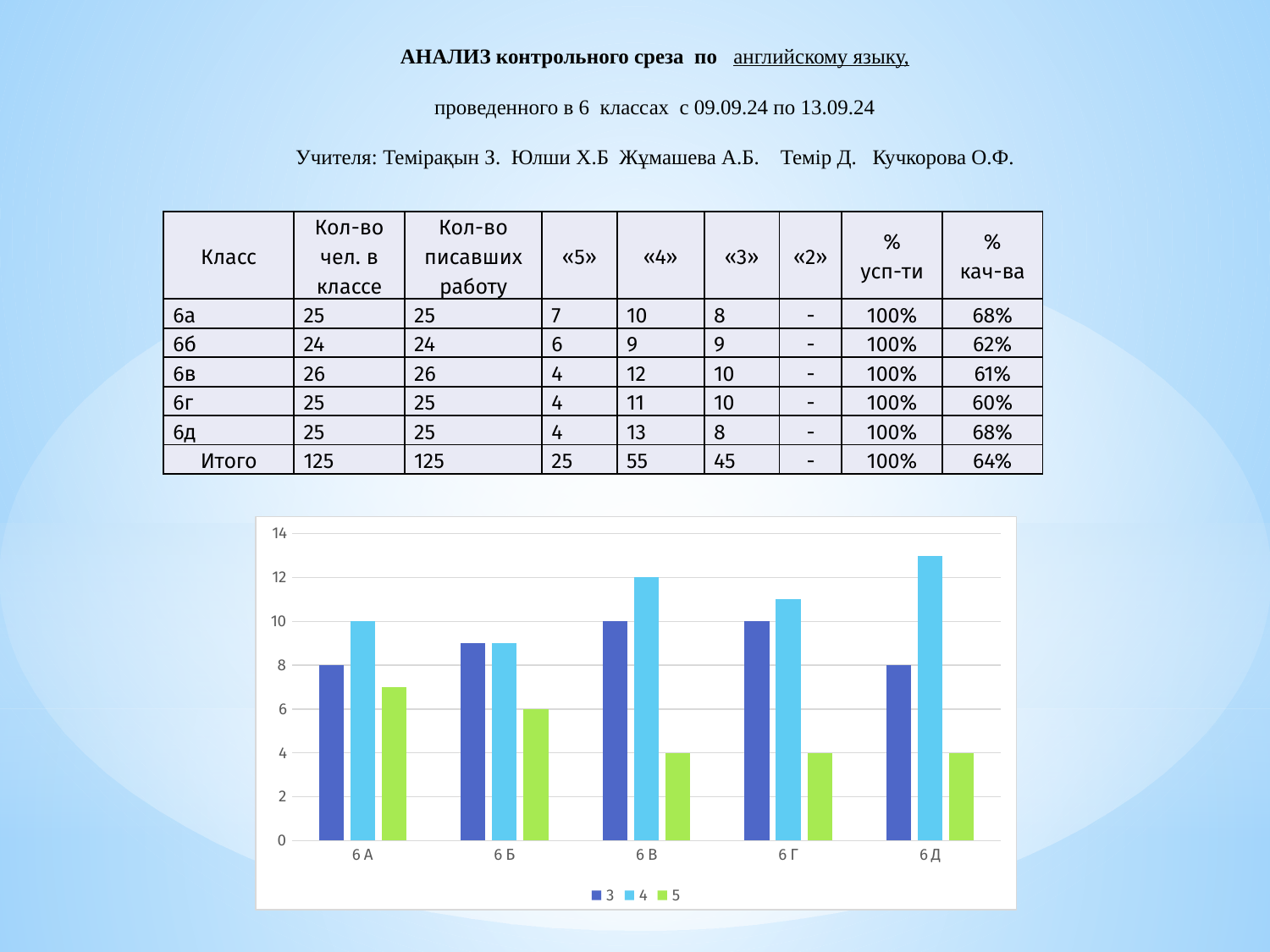

АНАЛИЗ контрольного среза  по   английскому языку,

проведенного в 6  классах  с 09.09.24 по 13.09.24

Учителя: Темірақын З.  Юлши Х.Б  Жұмашева А.Б.    Темір Д.   Кучкорова О.Ф.
| Класс | Кол-во чел. в классе | Кол-во писавших работу | «5» | «4» | «3» | «2» | % усп-ти | % кач-ва |
| --- | --- | --- | --- | --- | --- | --- | --- | --- |
| 6а | 25 | 25 | 7 | 10 | 8 | - | 100% | 68% |
| 6б | 24 | 24 | 6 | 9 | 9 | - | 100% | 62% |
| 6в | 26 | 26 | 4 | 12 | 10 | - | 100% | 61% |
| 6г | 25 | 25 | 4 | 11 | 10 | - | 100% | 60% |
| 6д | 25 | 25 | 4 | 13 | 8 | - | 100% | 68% |
| Итого | 125 | 125 | 25 | 55 | 45 | - | 100% | 64% |

### Chart

| Category | 3 | 4 | 5 |
|---|---|---|---|
| 6 А | 8.0 | 10.0 | 7.0 |
| 6 Б | 9.0 | 9.0 | 6.0 |
| 6 В | 10.0 | 12.0 | 4.0 |
| 6 Г | 10.0 | 11.0 | 4.0 |
| 6 Д | 8.0 | 13.0 | 4.0 |